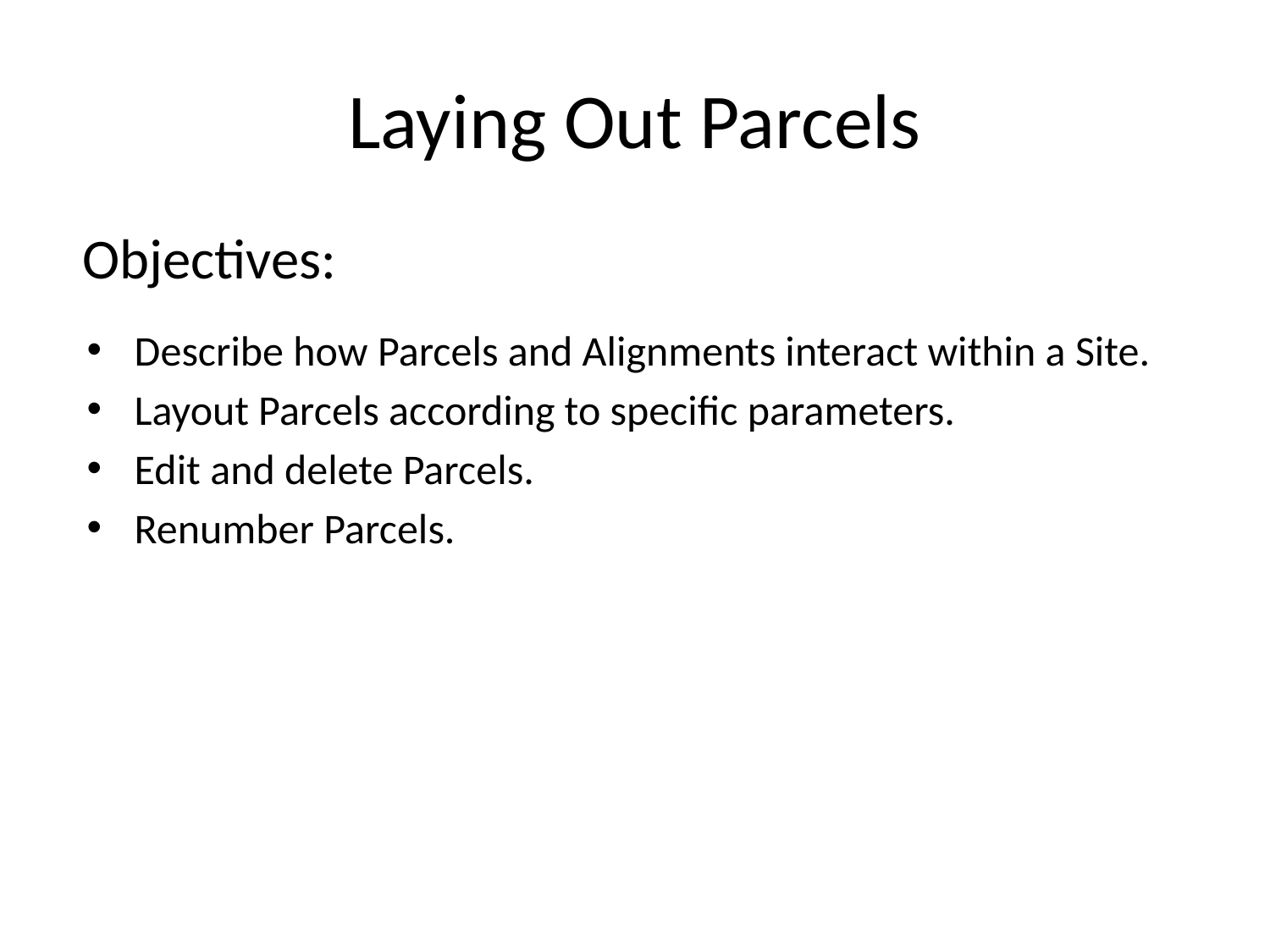

# Laying Out Parcels
Objectives:
Describe how Parcels and Alignments interact within a Site.
Layout Parcels according to specific parameters.
Edit and delete Parcels.
Renumber Parcels.